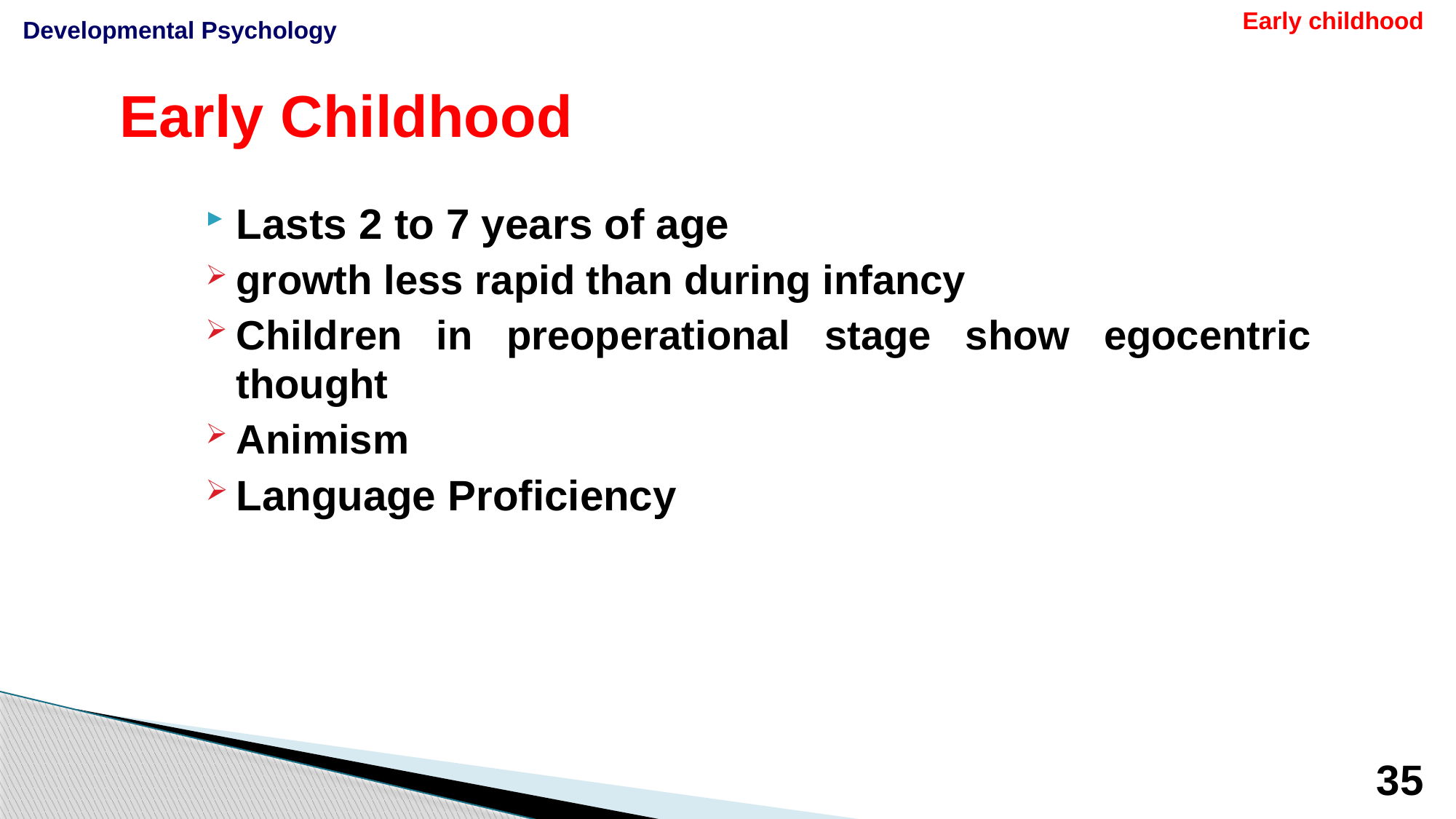

Early childhood
Developmental Psychology
# Early Childhood
Lasts 2 to 7 years of age
growth less rapid than during infancy
Children in preoperational stage show egocentric thought
Animism
Language Proficiency

35